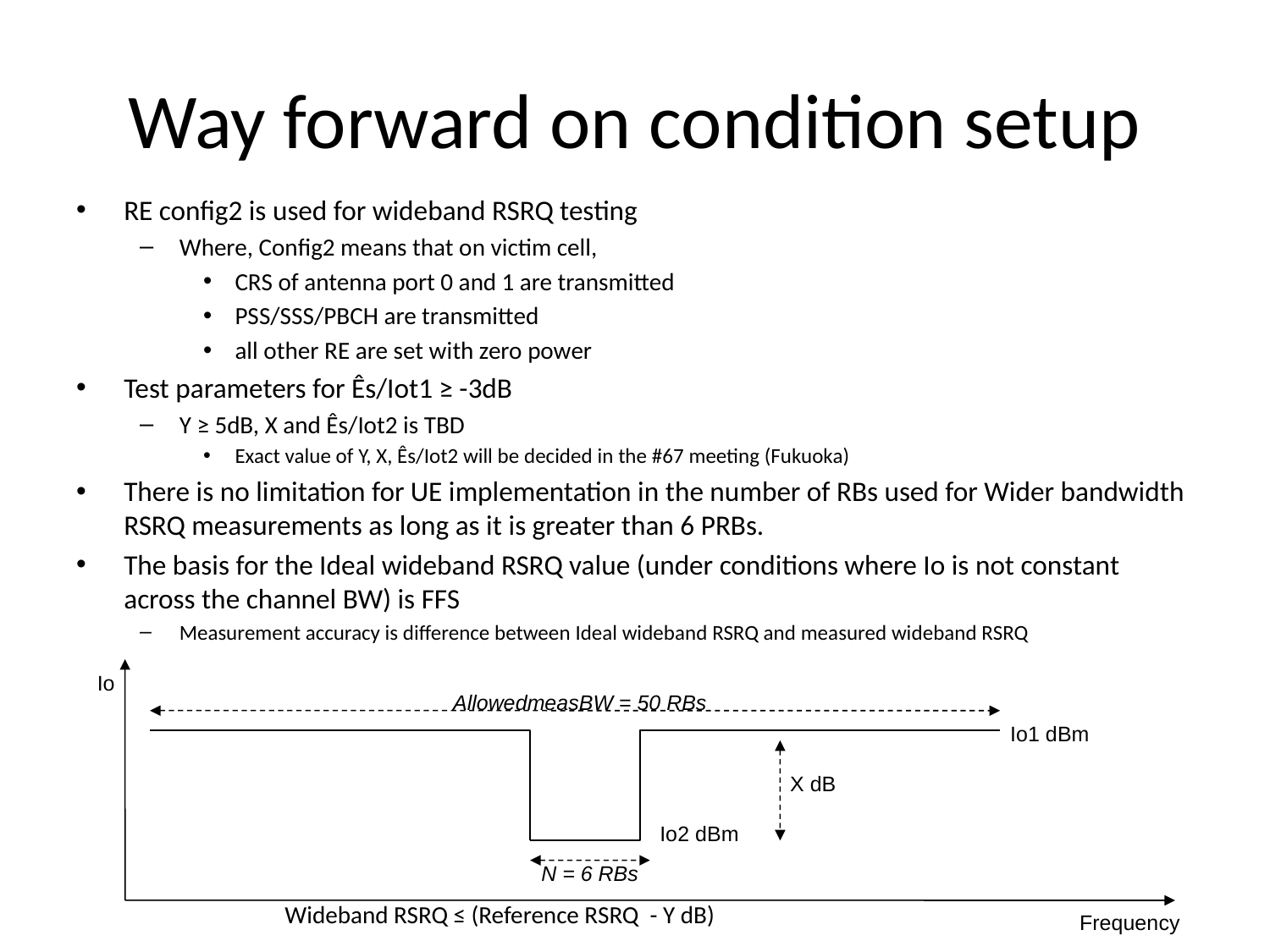

# Way forward on condition setup
RE config2 is used for wideband RSRQ testing
Where, Config2 means that on victim cell,
CRS of antenna port 0 and 1 are transmitted
PSS/SSS/PBCH are transmitted
all other RE are set with zero power
Test parameters for Ês/Iot1 ≥ -3dB
Y ≥ 5dB, X and Ês/Iot2 is TBD
Exact value of Y, X, Ês/Iot2 will be decided in the #67 meeting (Fukuoka)
There is no limitation for UE implementation in the number of RBs used for Wider bandwidth RSRQ measurements as long as it is greater than 6 PRBs.
The basis for the Ideal wideband RSRQ value (under conditions where Io is not constant across the channel BW) is FFS
Measurement accuracy is difference between Ideal wideband RSRQ and measured wideband RSRQ

Io
AllowedmeasBW = 50 RBs

Io1 dBm

X dB
Io2 dBm

N = 6 RBs
Wideband RSRQ ≤ (Reference RSRQ  - Y dB)

Frequency